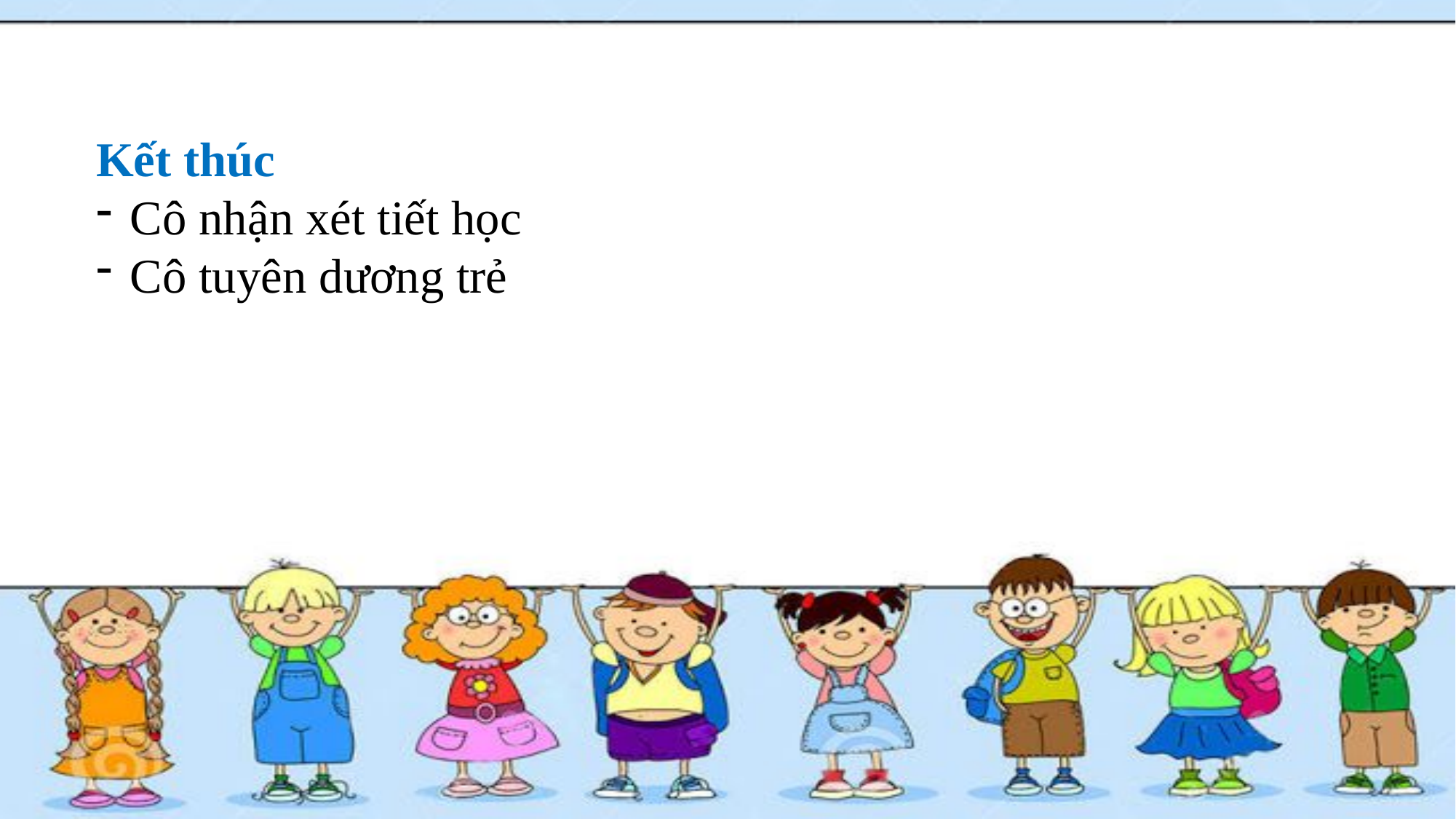

Kết thúc
Cô nhận xét tiết học
Cô tuyên dương trẻ